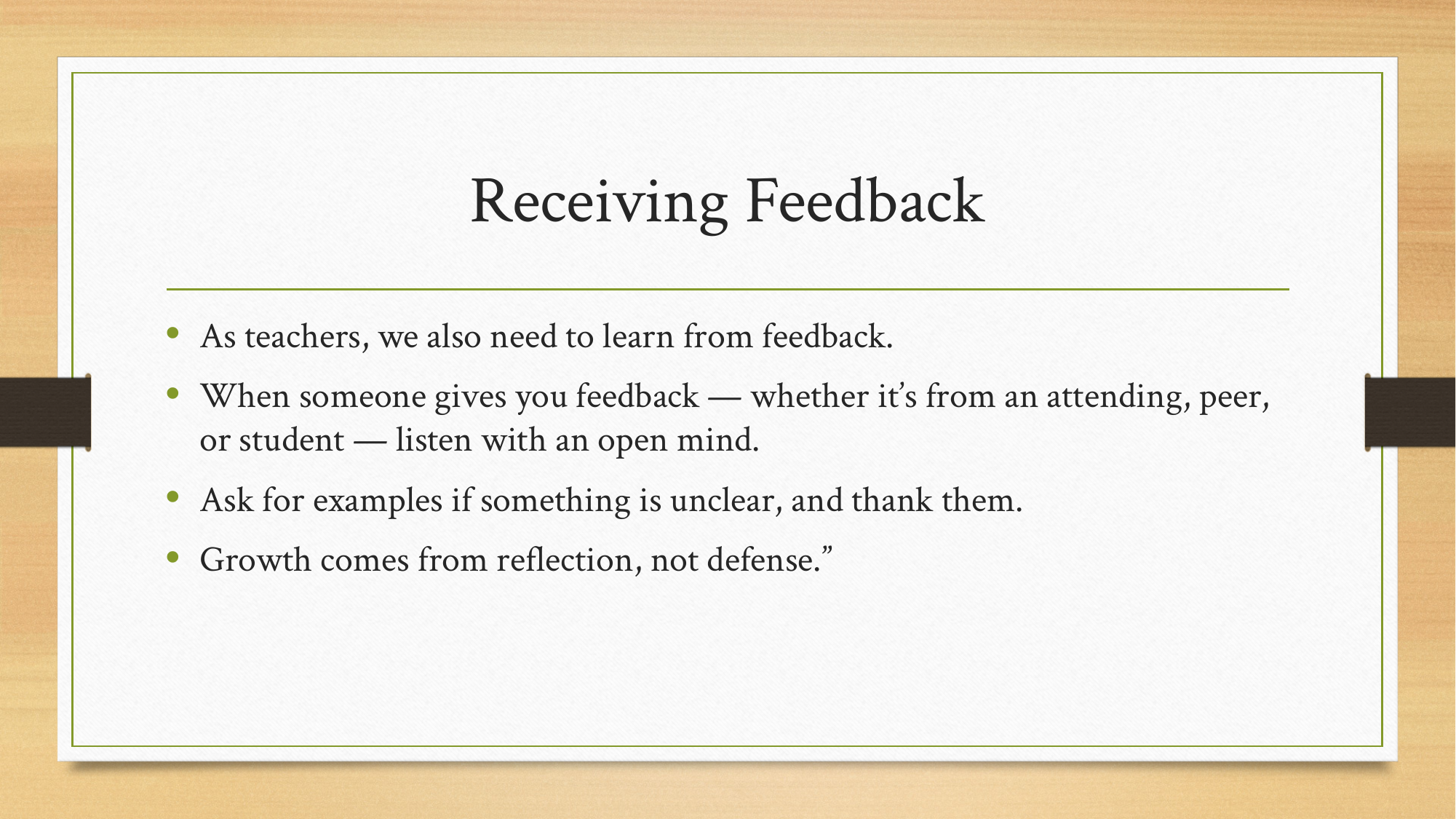

# Receiving Feedback
As teachers, we also need to learn from feedback.
When someone gives you feedback — whether it’s from an attending, peer, or student — listen with an open mind.
Ask for examples if something is unclear, and thank them.
Growth comes from reflection, not defense.”